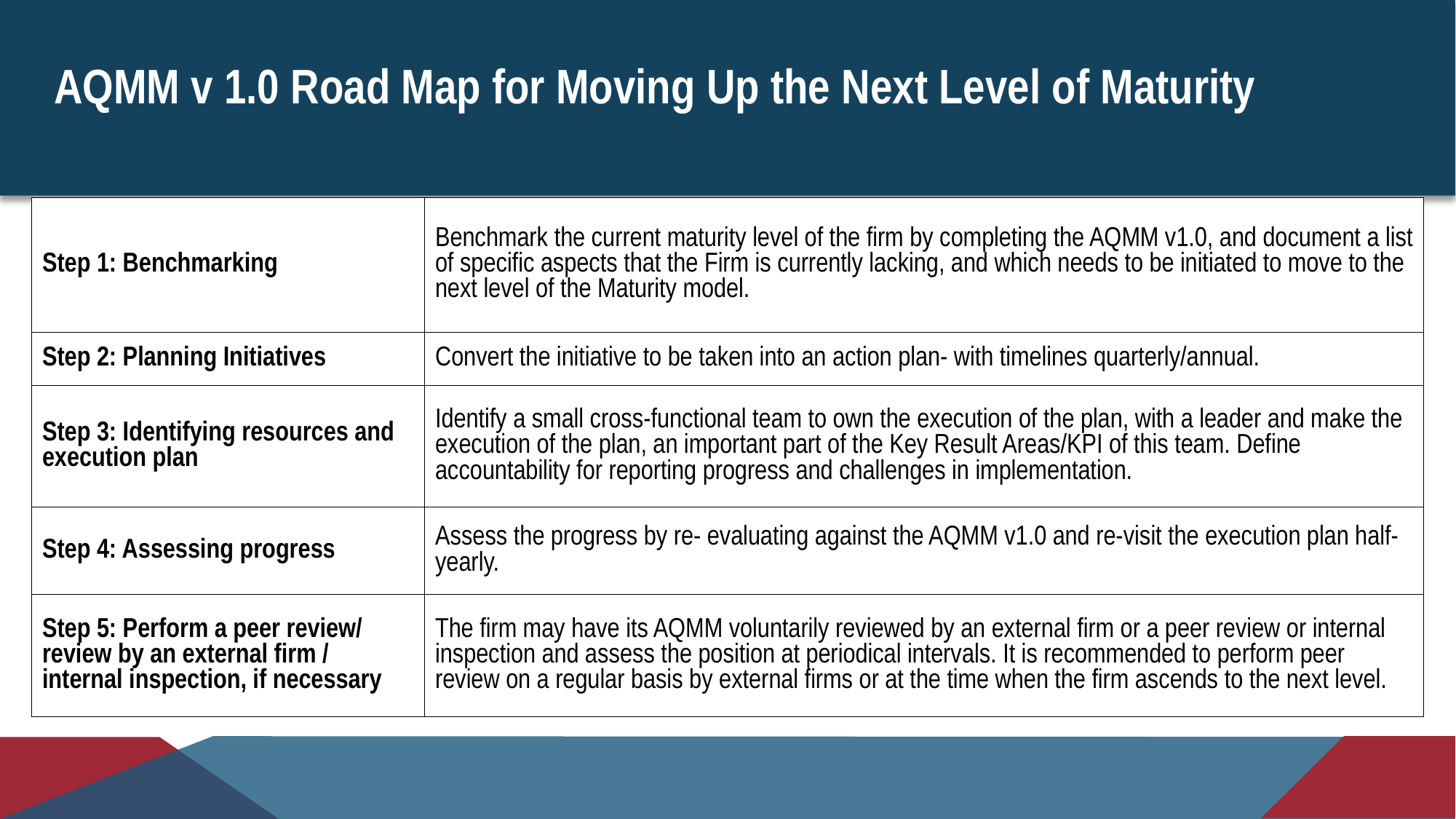

AQMM v 1.0 Road Map for Moving Up the Next Level of Maturity
| Step 1: Benchmarking | Benchmark the current maturity level of the firm by completing the AQMM v1.0, and document a list of specific aspects that the Firm is currently lacking, and which needs to be initiated to move to the next level of the Maturity model. |
| --- | --- |
| Step 2: Planning Initiatives | Convert the initiative to be taken into an action plan- with timelines quarterly/annual. |
| Step 3: Identifying resources and execution plan | Identify a small cross-functional team to own the execution of the plan, with a leader and make the execution of the plan, an important part of the Key Result Areas/KPI of this team. Define accountability for reporting progress and challenges in implementation. |
| Step 4: Assessing progress | Assess the progress by re- evaluating against the AQMM v1.0 and re-visit the execution plan half- yearly. |
| Step 5: Perform a peer review/ review by an external firm / internal inspection, if necessary | The firm may have its AQMM voluntarily reviewed by an external firm or a peer review or internal inspection and assess the position at periodical intervals. It is recommended to perform peer review on a regular basis by external firms or at the time when the firm ascends to the next level. |